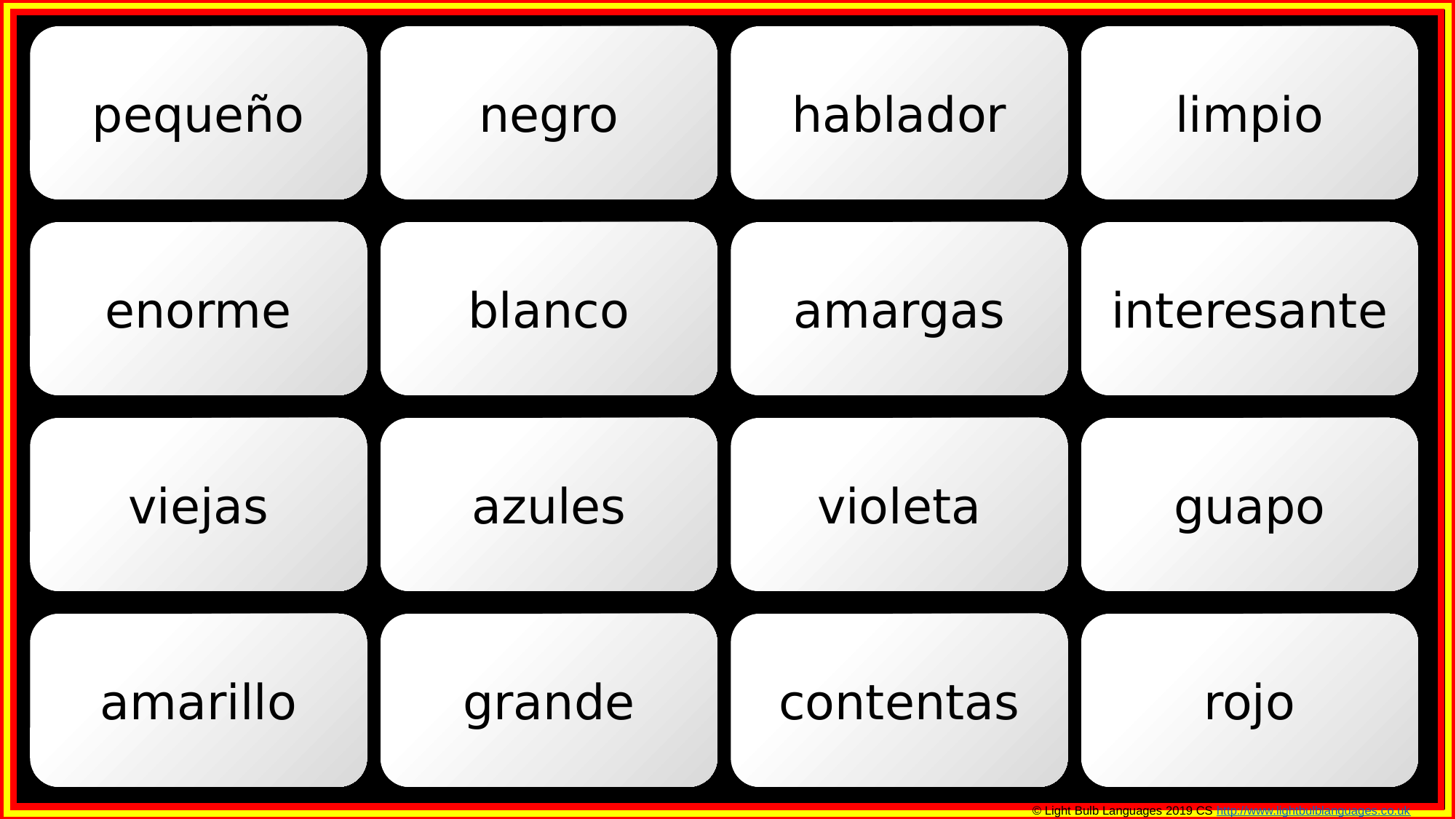

pequeño
negro
hablador
limpio
enorme
blanco
amargas
interesante
viejas
azules
violeta
guapo
amarillo
grande
contentas
rojo
© Light Bulb Languages 2019 CS http://www.lightbulblanguages.co.uk